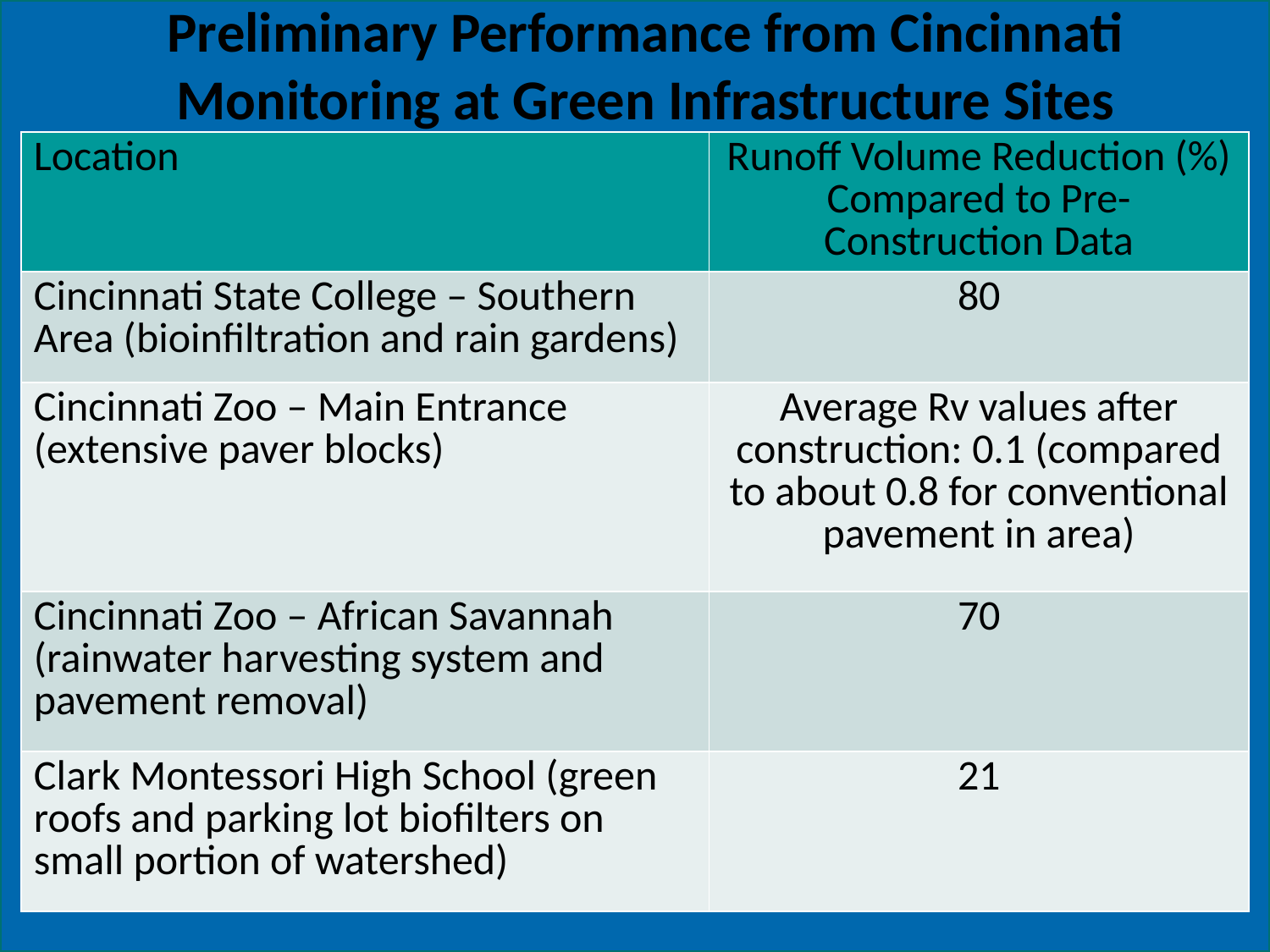

# Preliminary Performance from Cincinnati Monitoring at Green Infrastructure Sites
| Location | Runoff Volume Reduction (%) Compared to Pre-Construction Data |
| --- | --- |
| Cincinnati State College – Southern Area (bioinfiltration and rain gardens) | 80 |
| Cincinnati Zoo – Main Entrance (extensive paver blocks) | Average Rv values after construction: 0.1 (compared to about 0.8 for conventional pavement in area) |
| Cincinnati Zoo – African Savannah (rainwater harvesting system and pavement removal) | 70 |
| Clark Montessori High School (green roofs and parking lot biofilters on small portion of watershed) | 21 |